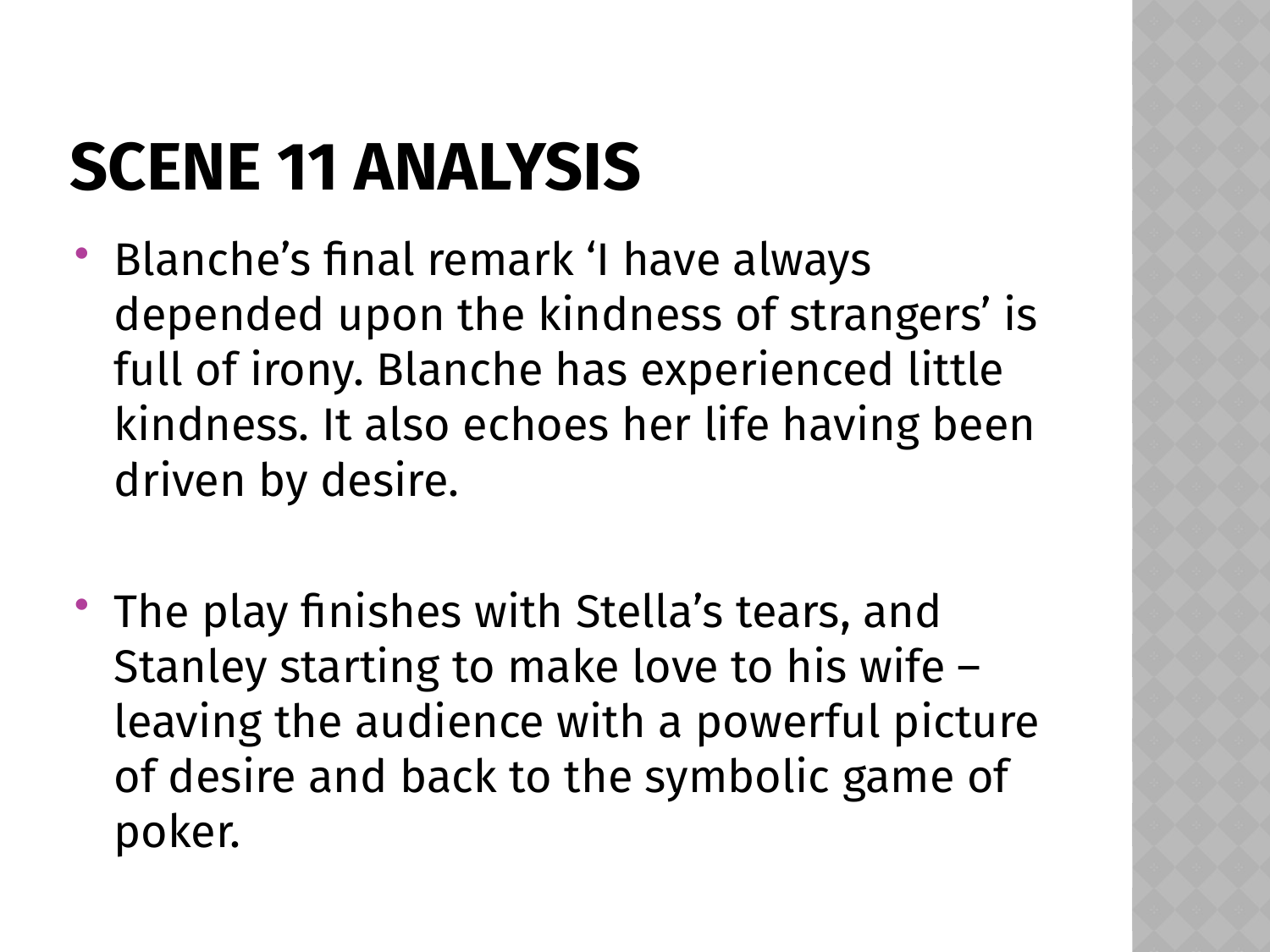

# Scene 11 ANALYSIS
Blanche’s final remark ‘I have always depended upon the kindness of strangers’ is full of irony. Blanche has experienced little kindness. It also echoes her life having been driven by desire.

The play finishes with Stella’s tears, and Stanley starting to make love to his wife – leaving the audience with a powerful picture of desire and back to the symbolic game of poker.